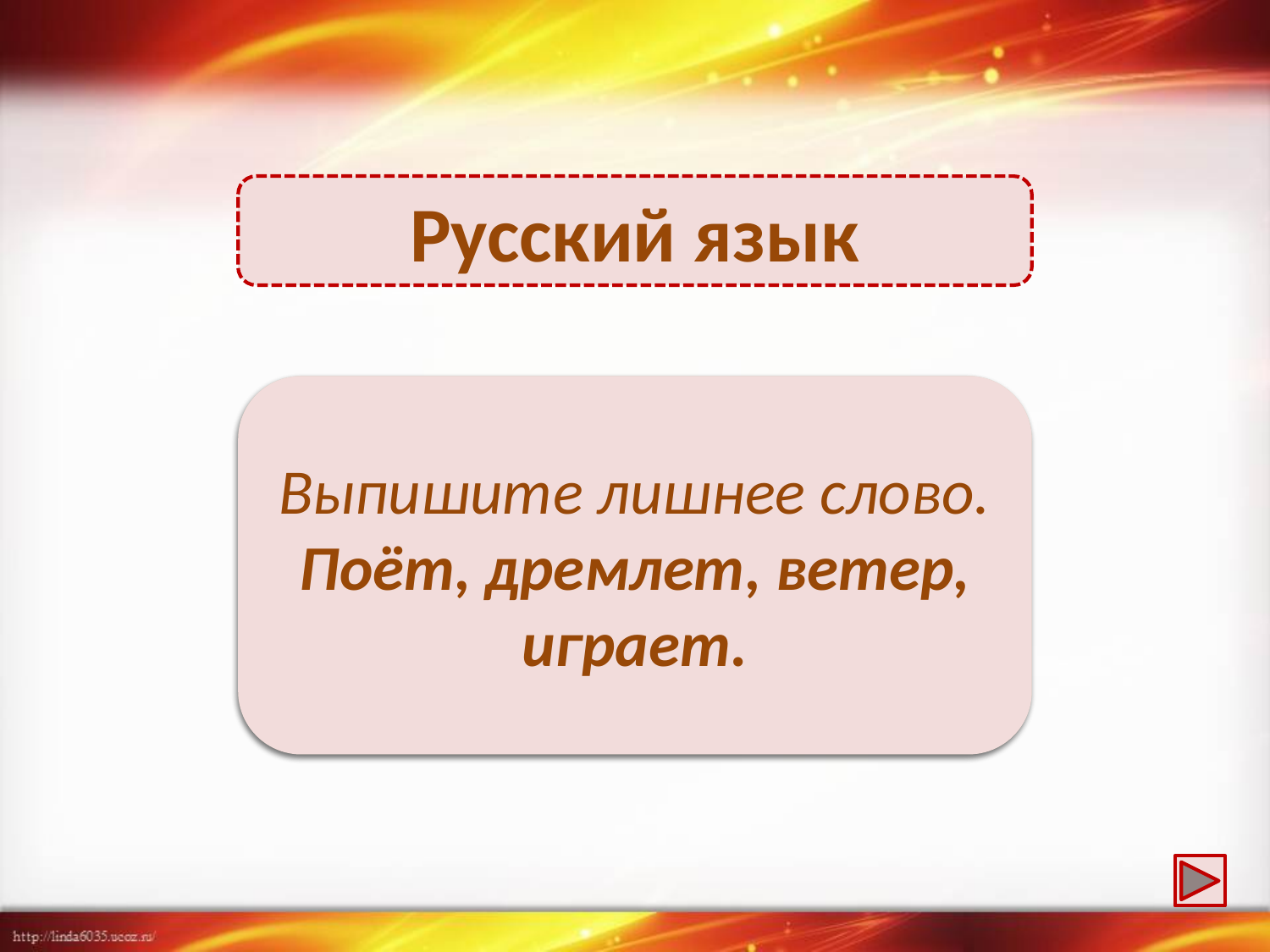

Русский язык
Ветер
Выпишите лишнее слово.
Поёт, дремлет, ветер, играет.